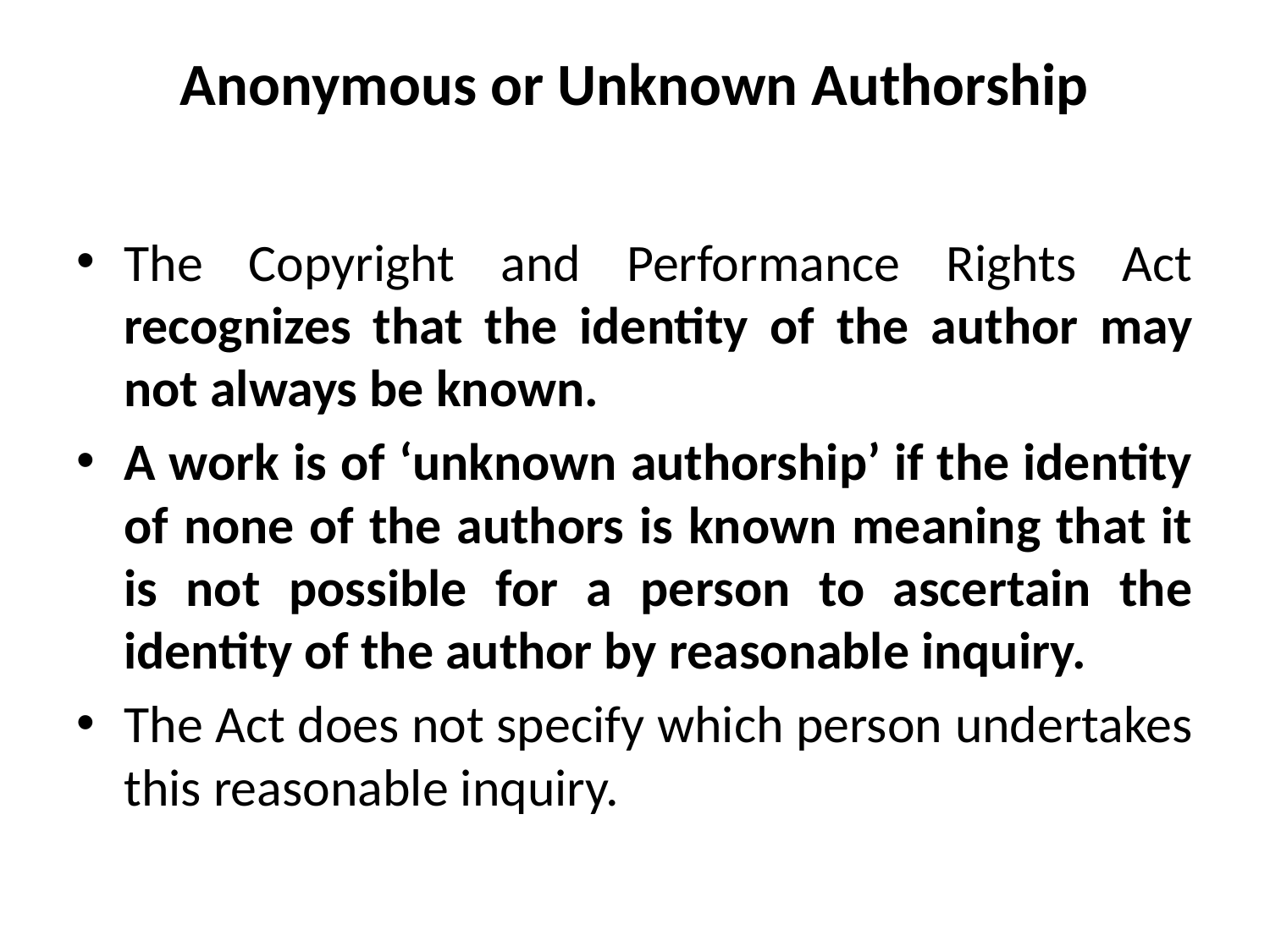

# Anonymous or Unknown Authorship
The Copyright and Performance Rights Act recognizes that the identity of the author may not always be known.
A work is of ‘unknown authorship’ if the identity of none of the authors is known meaning that it is not possible for a person to ascertain the identity of the author by reasonable inquiry.
The Act does not specify which person undertakes this reasonable inquiry.